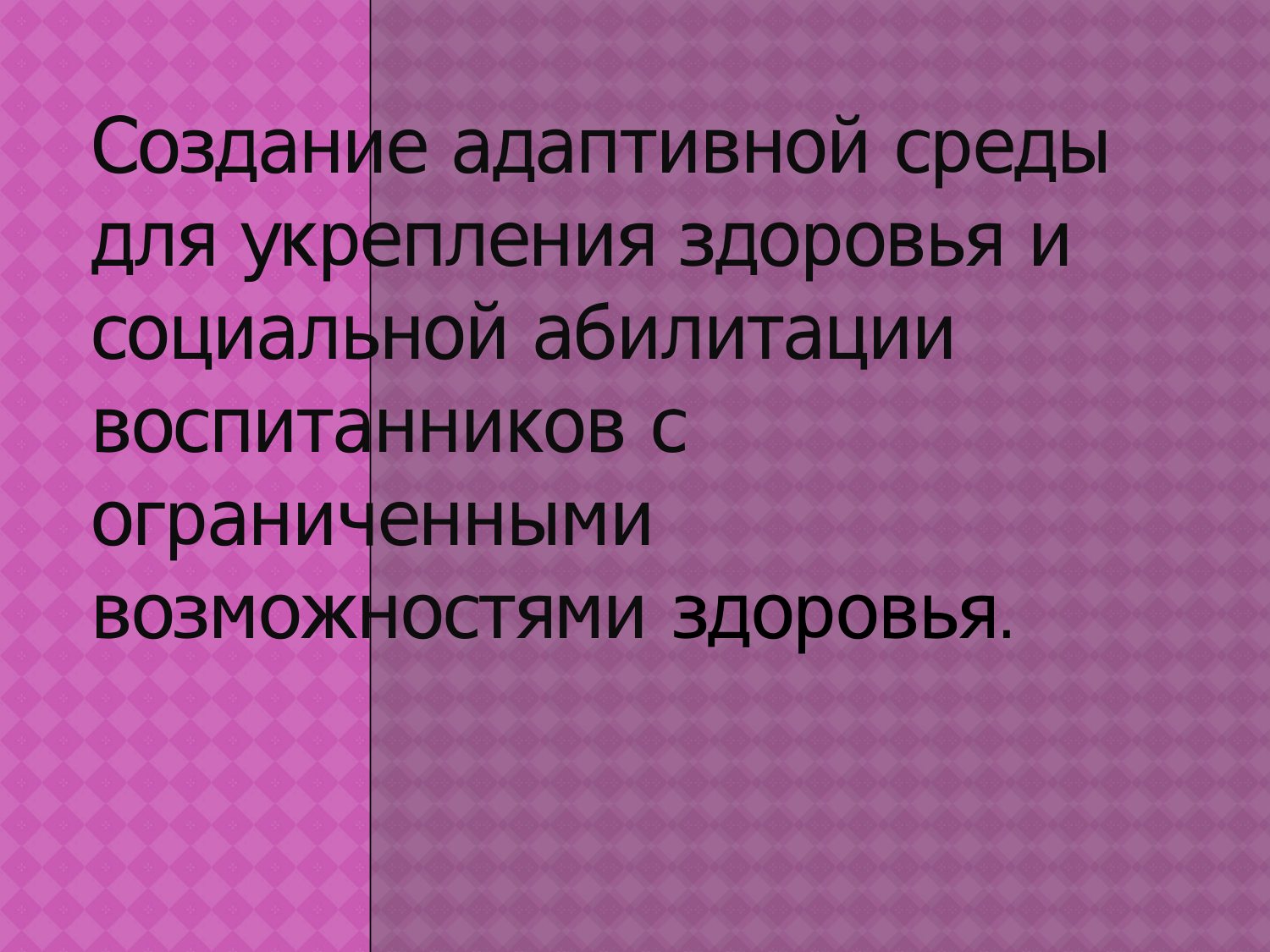

Создание адаптивной среды для укрепления здоровья и социальной абилитации воспитанников с ограниченными возможностями здоровья.